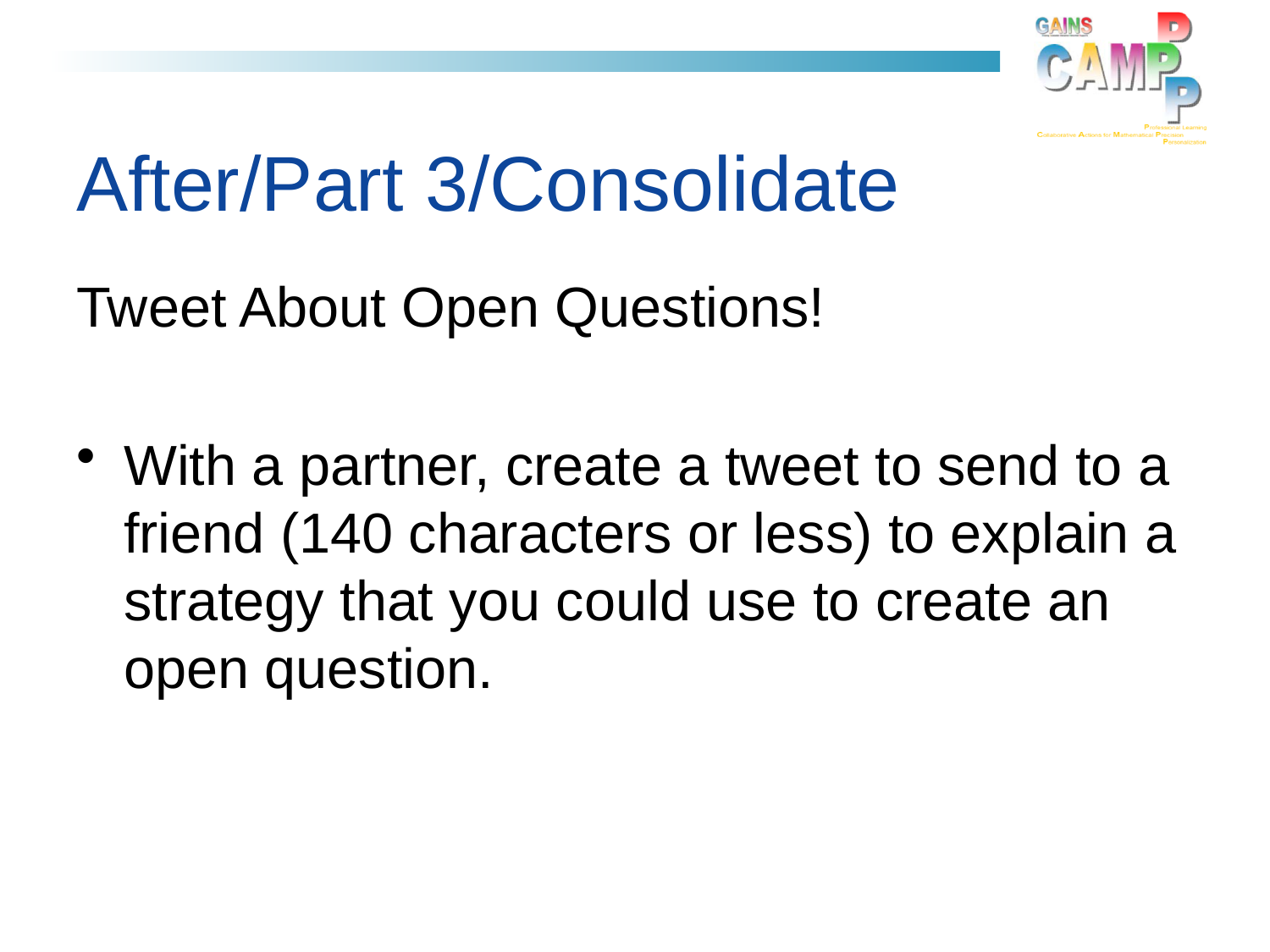

# After/Part 3/Consolidate
Tweet About Open Questions!

With a partner, create a tweet to send to a friend (140 characters or less) to explain a strategy that you could use to create an open question.